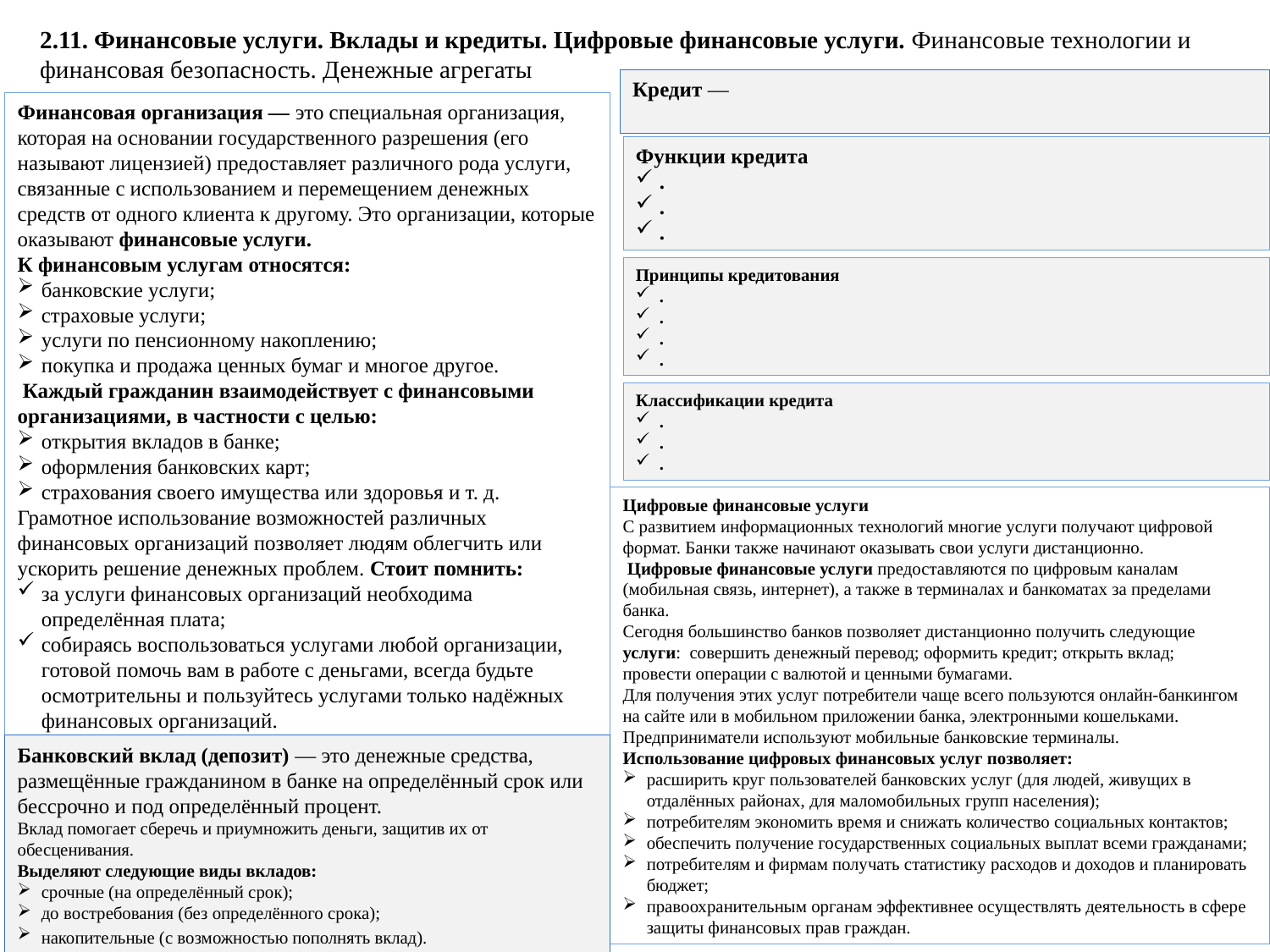

2.11. Финансовые услуги. Вклады и кредиты. Цифровые финансовые услуги. Финансовые технологии и финансовая безопасность. Денежные агрегаты
Кредит —

Финансовая организация — это специальная организация, которая на основании государственного разрешения (его называют лицензией) предоставляет различного рода услуги, связанные с использованием и перемещением денежных средств от одного клиента к другому. Это организации, которые оказывают финансовые услуги.
К финансовым услугам относятся:
банковские услуги;
страховые услуги;
услуги по пенсионному накоплению;
покупка и продажа ценных бумаг и многое другое.
 Каждый гражданин взаимодействует с финансовыми организациями, в частности с целью:
открытия вкладов в банке;
оформления банковских карт;
страхования своего имущества или здоровья и т. д.
Грамотное использование возможностей различных финансовых организаций позволяет людям облегчить или ускорить решение денежных проблем. Стоит помнить:
за услуги финансовых организаций необходима определённая плата;
собираясь воспользоваться услугами любой организации, готовой помочь вам в работе с деньгами, всегда будьте осмотрительны и пользуйтесь услугами только надёжных финансовых организаций.
Функции кредита
.
.
.
Принципы кредитования
.
.
.
.
Классификации кредита
.
.
.
Цифровые финансовые услуги
С развитием информационных технологий многие услуги получают цифровой формат. Банки также начинают оказывать свои услуги дистанционно.
 Цифровые финансовые услуги предоставляются по цифровым каналам (мобильная связь, интернет), а также в терминалах и банкоматах за пределами банка.
Сегодня большинство банков позволяет дистанционно получить следующие услуги:  совершить денежный перевод; оформить кредит; открыть вклад;
провести операции с валютой и ценными бумагами.
Для получения этих услуг потребители чаще всего пользуются онлайн-банкингом на сайте или в мобильном приложении банка, электронными кошельками. Предприниматели используют мобильные банковские терминалы.
Использование цифровых финансовых услуг позволяет:
расширить круг пользователей банковских услуг (для людей, живущих в отдалённых районах, для маломобильных групп населения);
потребителям экономить время и снижать количество социальных контактов;
обеспечить получение государственных социальных выплат всеми гражданами;
потребителям и фирмам получать статистику расходов и доходов и планировать бюджет;
правоохранительным органам эффективнее осуществлять деятельность в сфере защиты финансовых прав граждан.
Банковский вклад (депозит) — это денежные средства, размещённые гражданином в банке на определённый срок или бессрочно и под определённый процент.
Вклад помогает сберечь и приумножить деньги, защитив их от обесценивания.
Выделяют следующие виды вкладов:
срочные (на определённый срок);
до востребования (без определённого срока);
накопительные (с возможностью пополнять вклад).